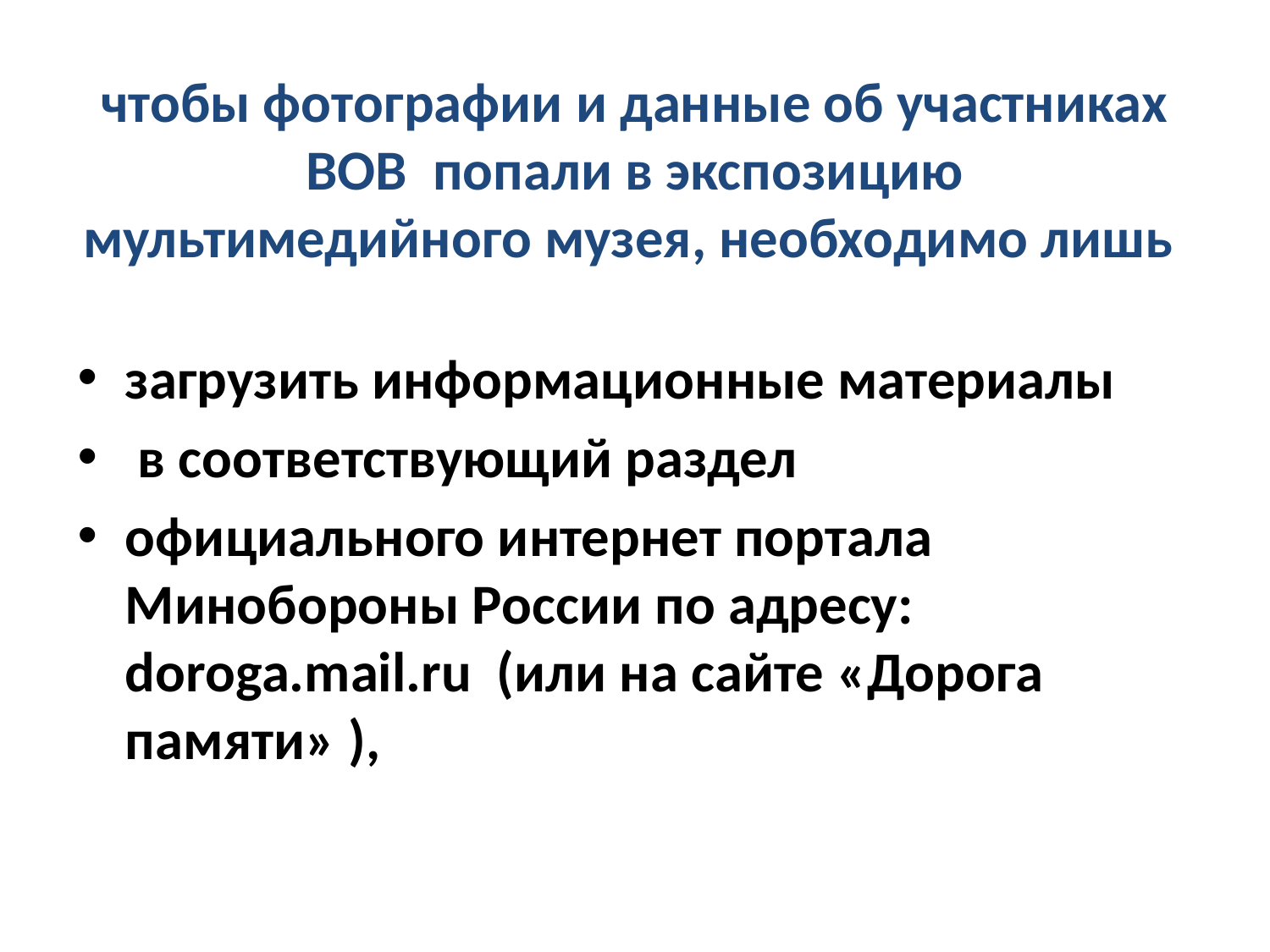

# чтобы фотографии и данные об участниках ВОВ  попали в экспозицию мультимедийного музея, необходимо лишь
загрузить информационные материалы
 в соответствующий раздел
официального интернет портала Минобороны России по адресу: doroga.mail.ru  (или на сайте «Дорога памяти» ),